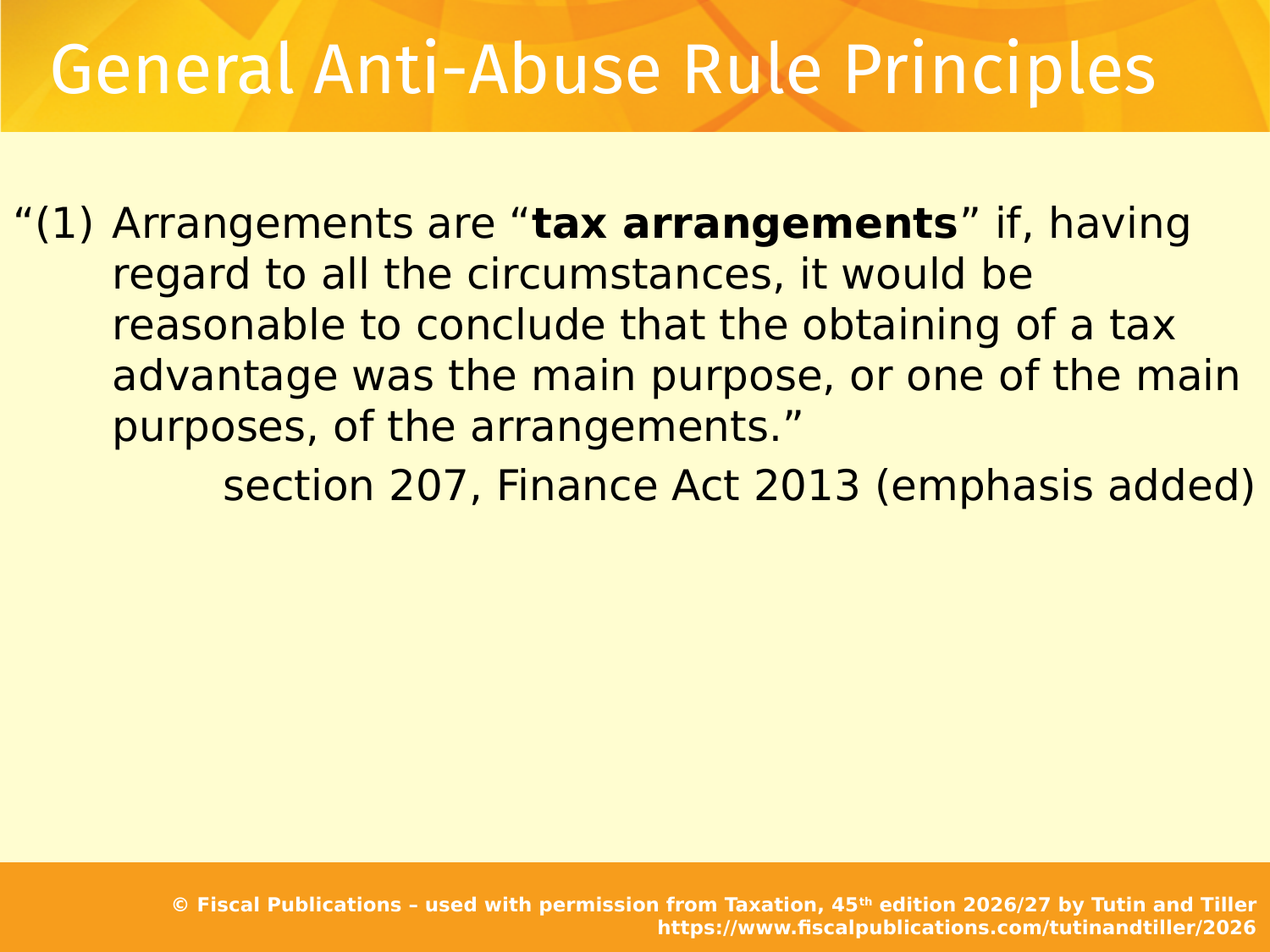

# General Anti-Abuse Rule Principles

“(1)	Arrangements are “tax arrangements” if, having regard to all the circumstances, it would be reasonable to conclude that the obtaining of a tax advantage was the main purpose, or one of the main purposes, of the arrangements.”
section 207, Finance Act 2013 (emphasis added)